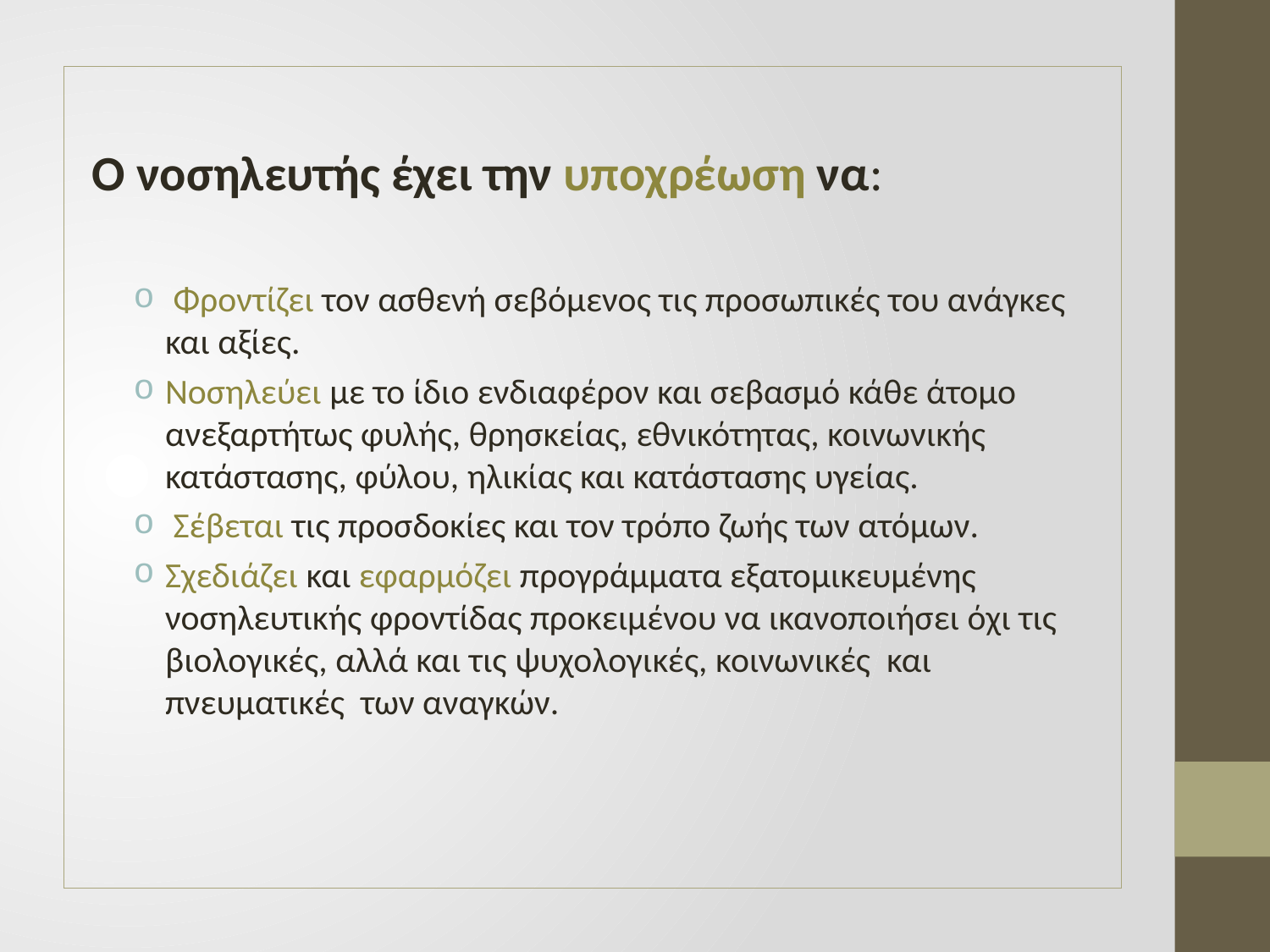

Ο νοσηλευτής έχει την υποχρέωση να:

 Φροντίζει τον ασθενή σεβόμενος τις προσωπικές του ανάγκες και αξίες.
Νοσηλεύει με το ίδιο ενδιαφέρον και σεβασμό κάθε άτομο ανεξαρτήτως φυλής, θρησκείας, εθνικότητας, κοινωνικής κατάστασης, φύλου, ηλικίας και κατάστασης υγείας.
 Σέβεται τις προσδοκίες και τον τρόπο ζωής των ατόμων.
Σχεδιάζει και εφαρμόζει προγράμματα εξατομικευμένης νοσηλευτικής φροντίδας προκειμένου να ικανοποιήσει όχι τις βιολογικές, αλλά και τις ψυχολογικές, κοινωνικές  και πνευματικές  των αναγκών.